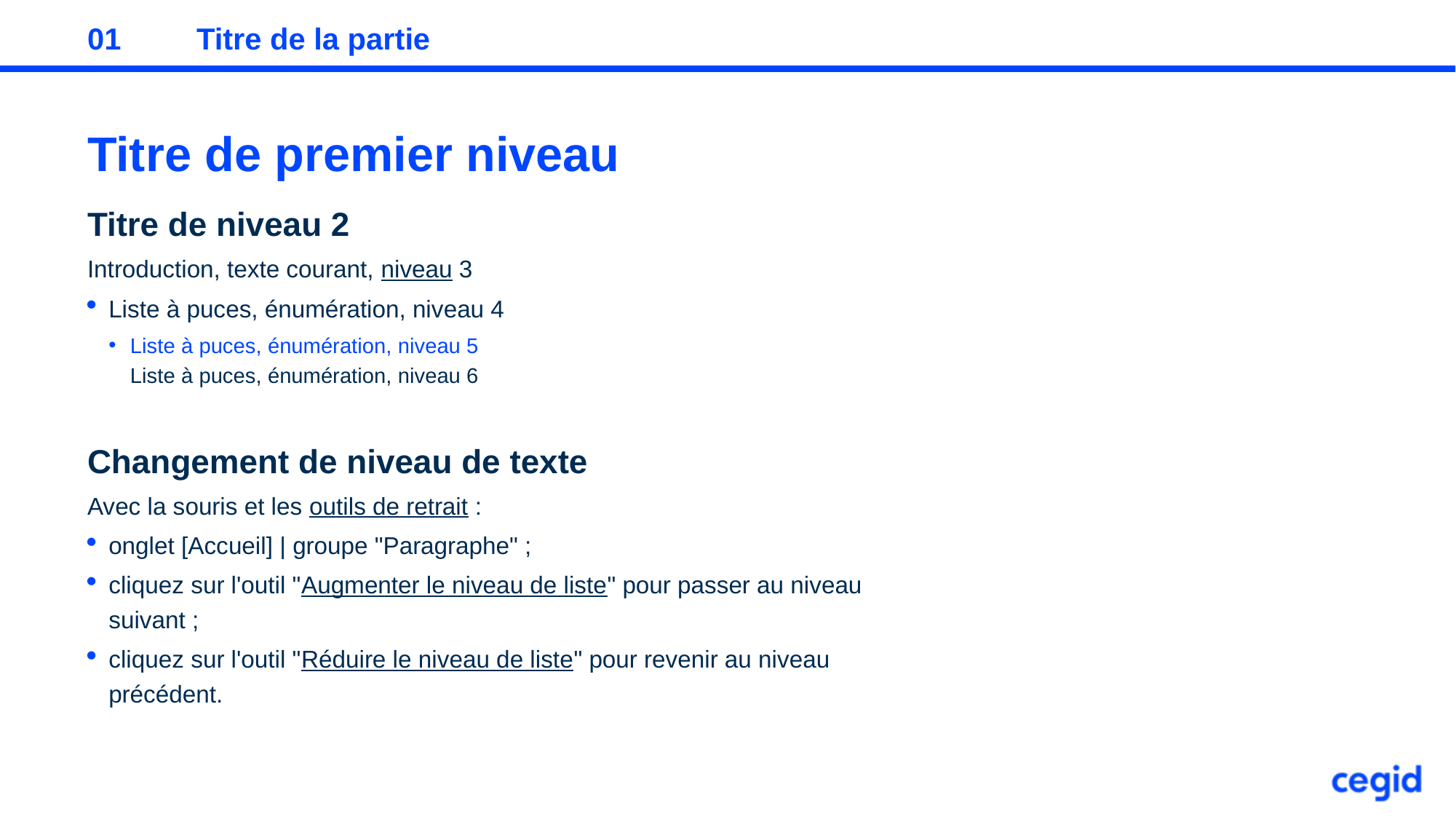

# 01	Titre de la partie
Titre de premier niveau
Titre de niveau 2
Introduction, texte courant, niveau 3
Liste à puces, énumération, niveau 4
Liste à puces, énumération, niveau 5
Liste à puces, énumération, niveau 6

Changement de niveau de texte
Avec la souris et les outils de retrait :
onglet [Accueil] | groupe "Paragraphe" ;
cliquez sur l'outil "Augmenter le niveau de liste" pour passer au niveau suivant ;
cliquez sur l'outil "Réduire le niveau de liste" pour revenir au niveau précédent.